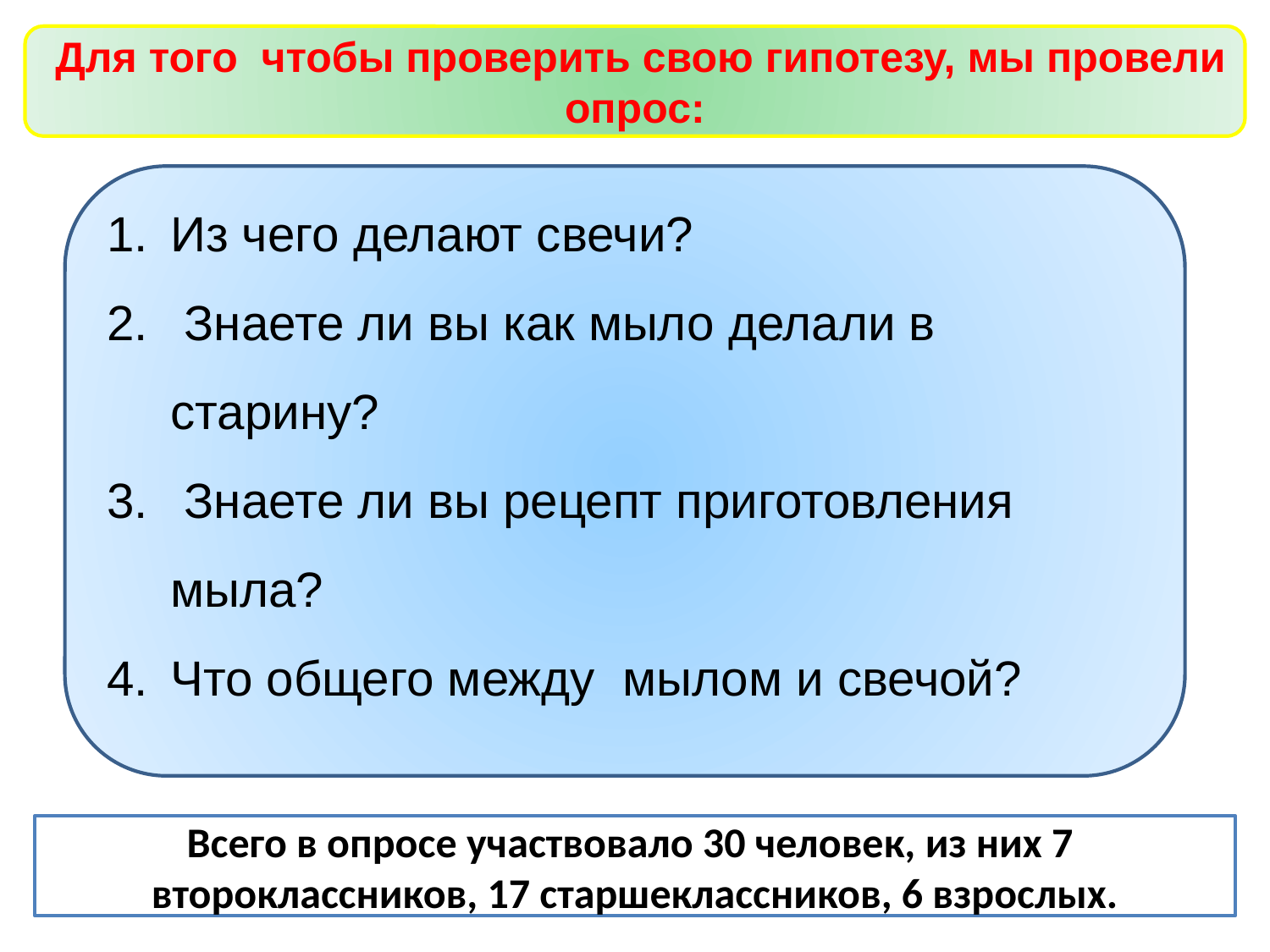

Для того  чтобы проверить свою гипотезу, мы провели опрос:
Из чего делают свечи?
 Знаете ли вы как мыло делали в старину?
 Знаете ли вы рецепт приготовления мыла?
Что общего между  мылом и свечой?

Всего в опросе участвовало 30 человек, из них 7  второклассников, 17 старшеклассников, 6 взрослых.